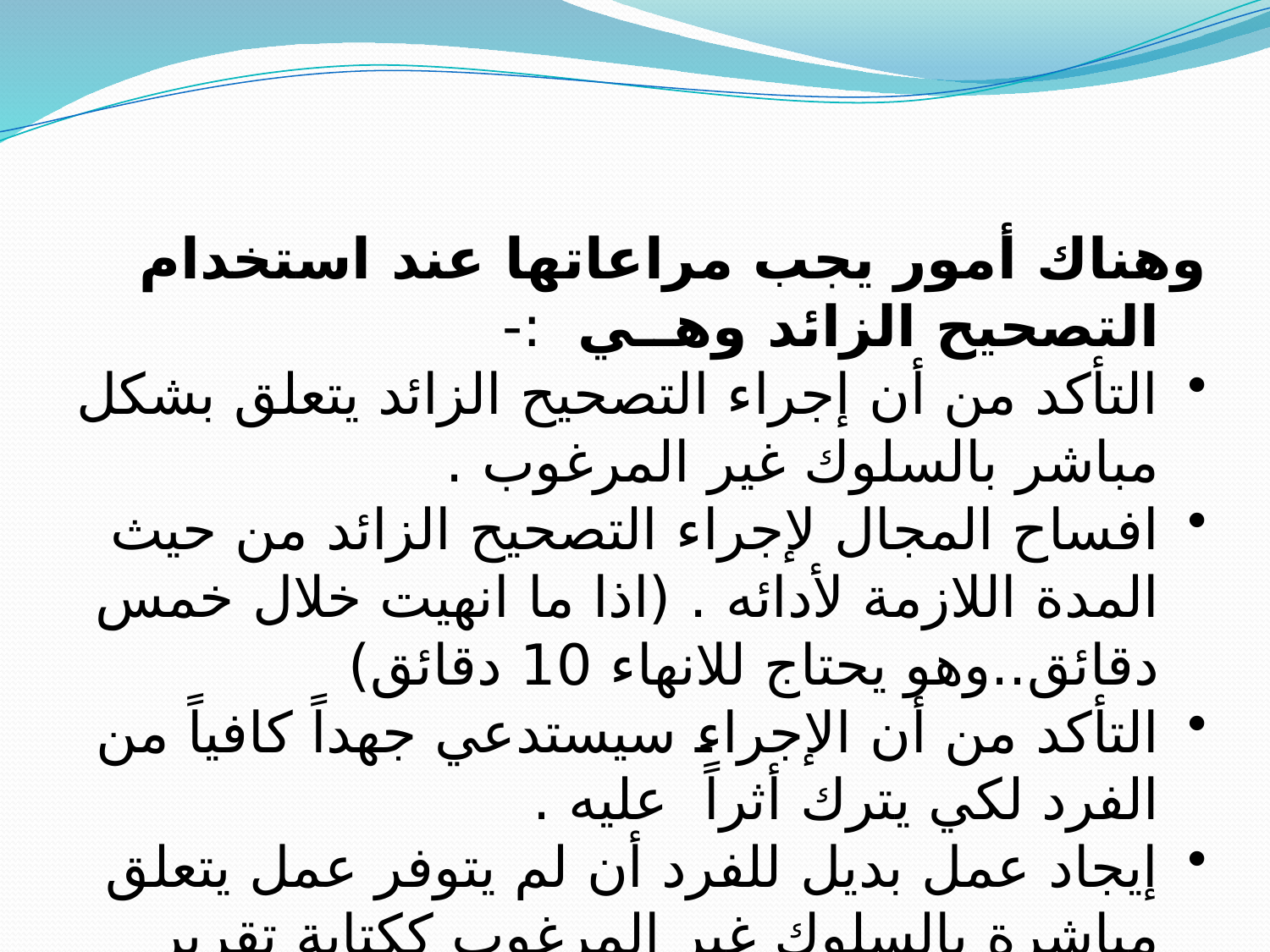

وهناك أمور يجب مراعاتها عند استخدام التصحيح الزائد وهــي  :-
التأكد من أن إجراء التصحيح الزائد يتعلق بشكل مباشر بالسلوك غير المرغوب .
افساح المجال لإجراء التصحيح الزائد من حيث المدة اللازمة لأدائه . (اذا ما انهيت خلال خمس دقائق..وهو يحتاج للانهاء 10 دقائق)
التأكد من أن الإجراء سيستدعي جهداً كافياً من الفرد لكي يترك أثراً  عليه .
إيجاد عمل بديل للفرد أن لم يتوفر عمل يتعلق مباشرة بالسلوك غير المرغوب ككتابة تقرير مطول يتطلب وقتاً وجهداً إضافيين